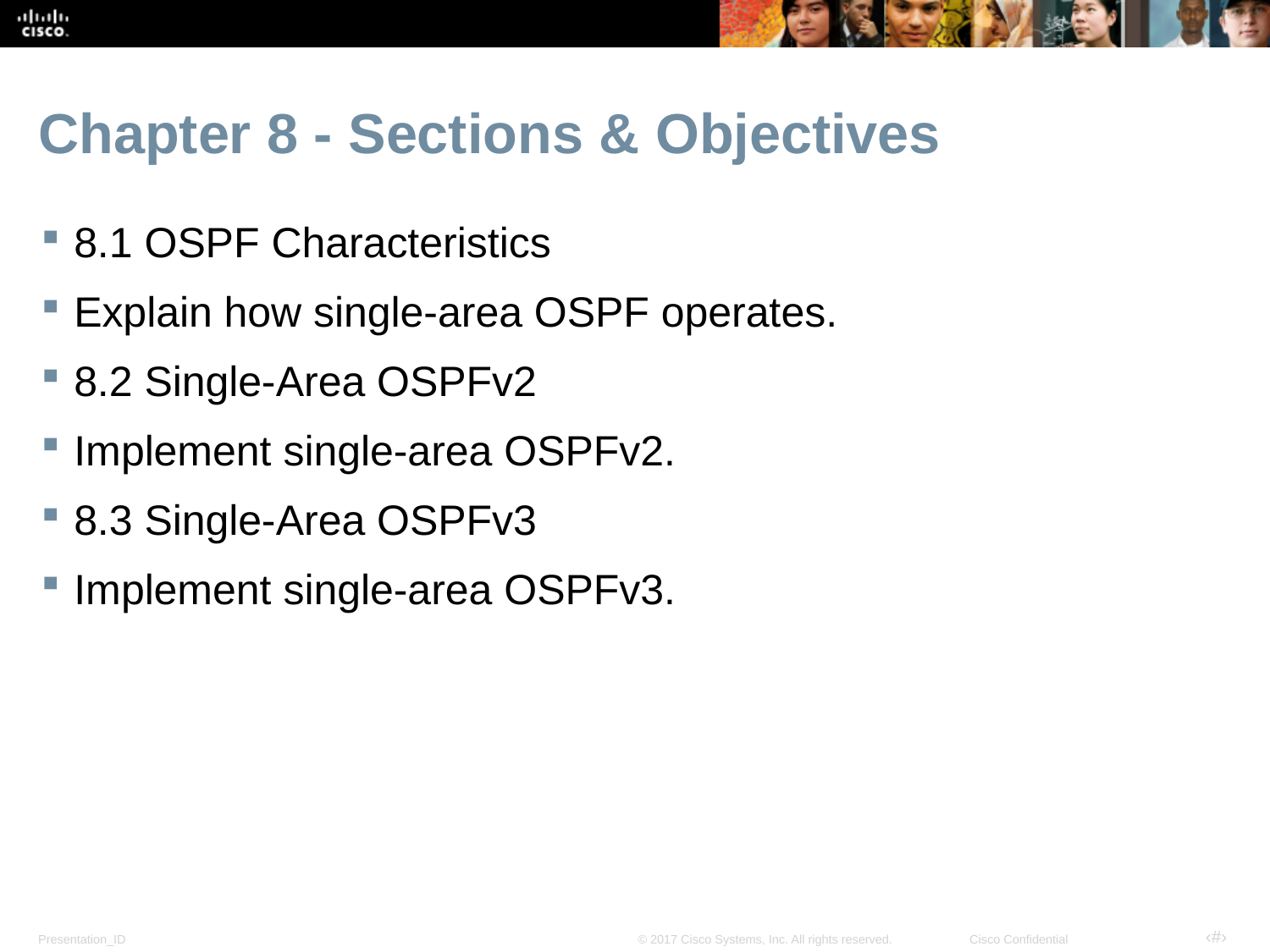

# Chapter 8 - Sections & Objectives
8.1 OSPF Characteristics
Explain how single-area OSPF operates.
8.2 Single-Area OSPFv2
Implement single-area OSPFv2.
8.3 Single-Area OSPFv3
Implement single-area OSPFv3.